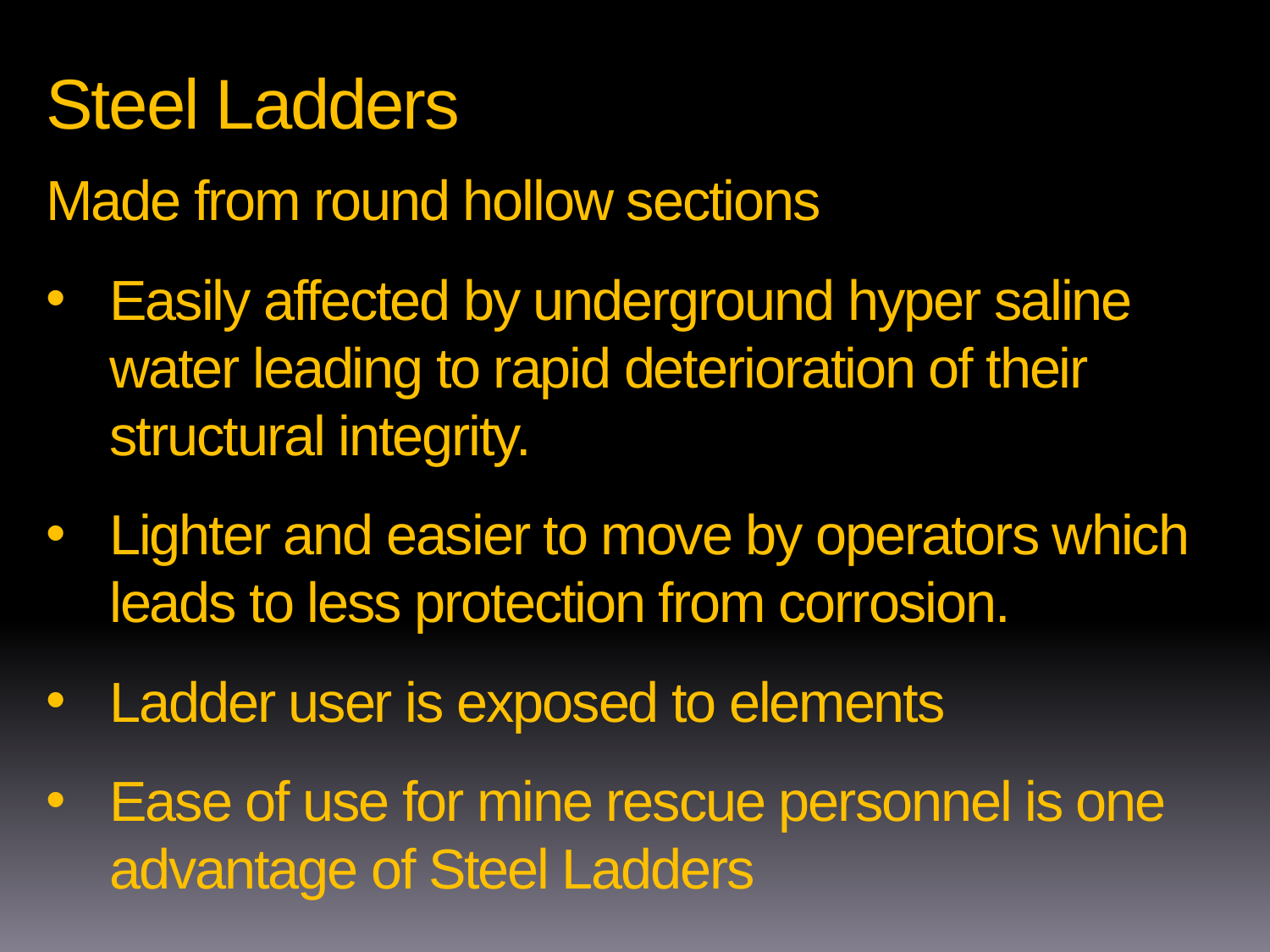

Steel Ladders
Made from round hollow sections
Easily affected by underground hyper saline water leading to rapid deterioration of their structural integrity.
Lighter and easier to move by operators which leads to less protection from corrosion.
Ladder user is exposed to elements
Ease of use for mine rescue personnel is one advantage of Steel Ladders